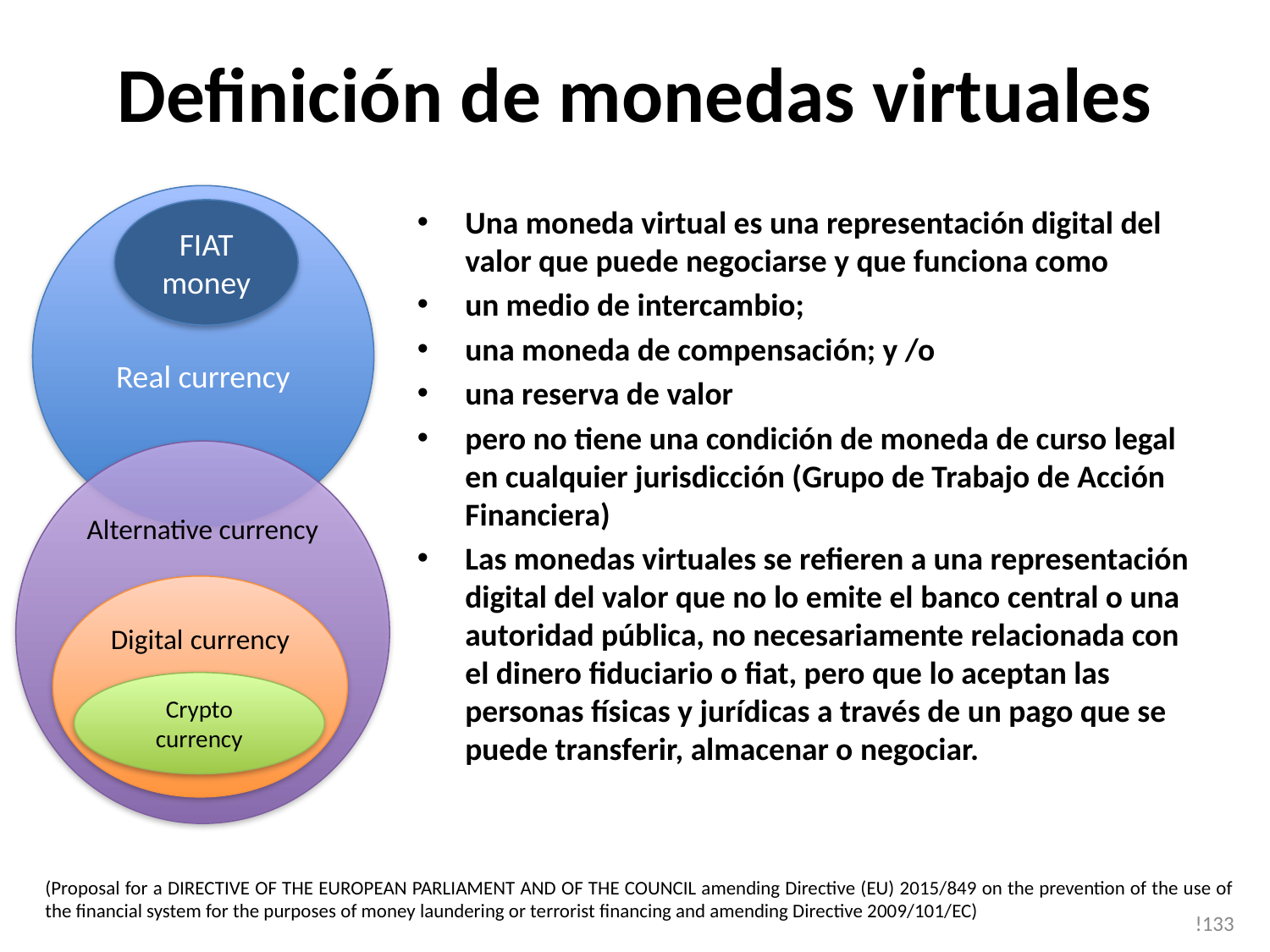

# Definición de monedas virtuales

Real currency

Una moneda virtual es una representación digital del valor que puede negociarse y que funciona como
un medio de intercambio;
una moneda de compensación; y /o
una reserva de valor
pero no tiene una condición de moneda de curso legal en cualquier jurisdicción (Grupo de Trabajo de Acción Financiera)
Las monedas virtuales se refieren a una representación digital del valor que no lo emite el banco central o una autoridad pública, no necesariamente relacionada con el dinero fiduciario o fiat, pero que lo aceptan las personas físicas y jurídicas a través de un pago que se puede transferir, almacenar o negociar.
FIAT money

Alternative currency

Digital currency

Crypto currency
(Proposal for a DIRECTIVE OF THE EUROPEAN PARLIAMENT AND OF THE COUNCIL amending Directive (EU) 2015/849 on the prevention of the use of the financial system for the purposes of money laundering or terrorist financing and amending Directive 2009/101/EC)
!133